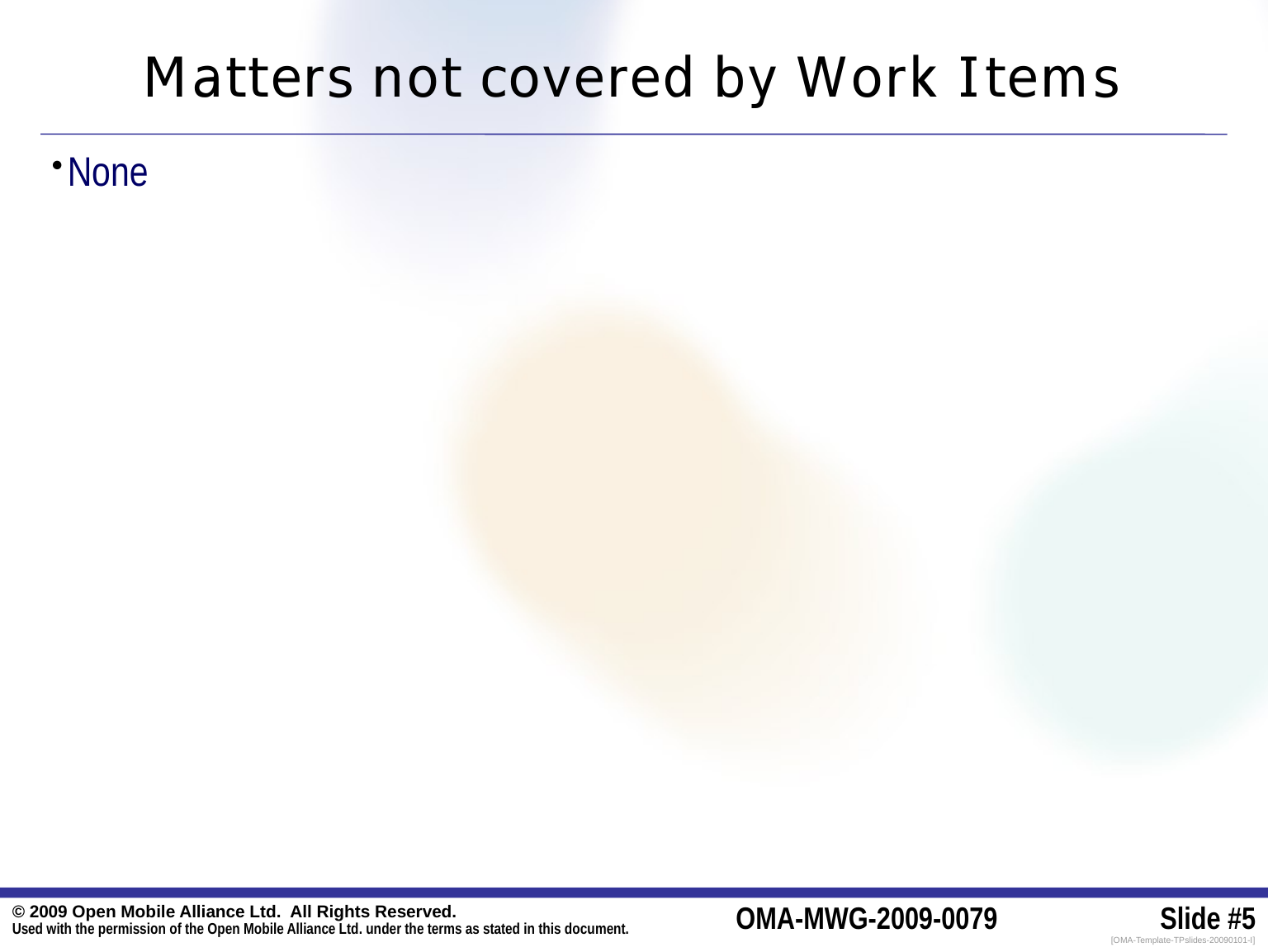

►
# Matters not covered by Work Items
▲
▼
None